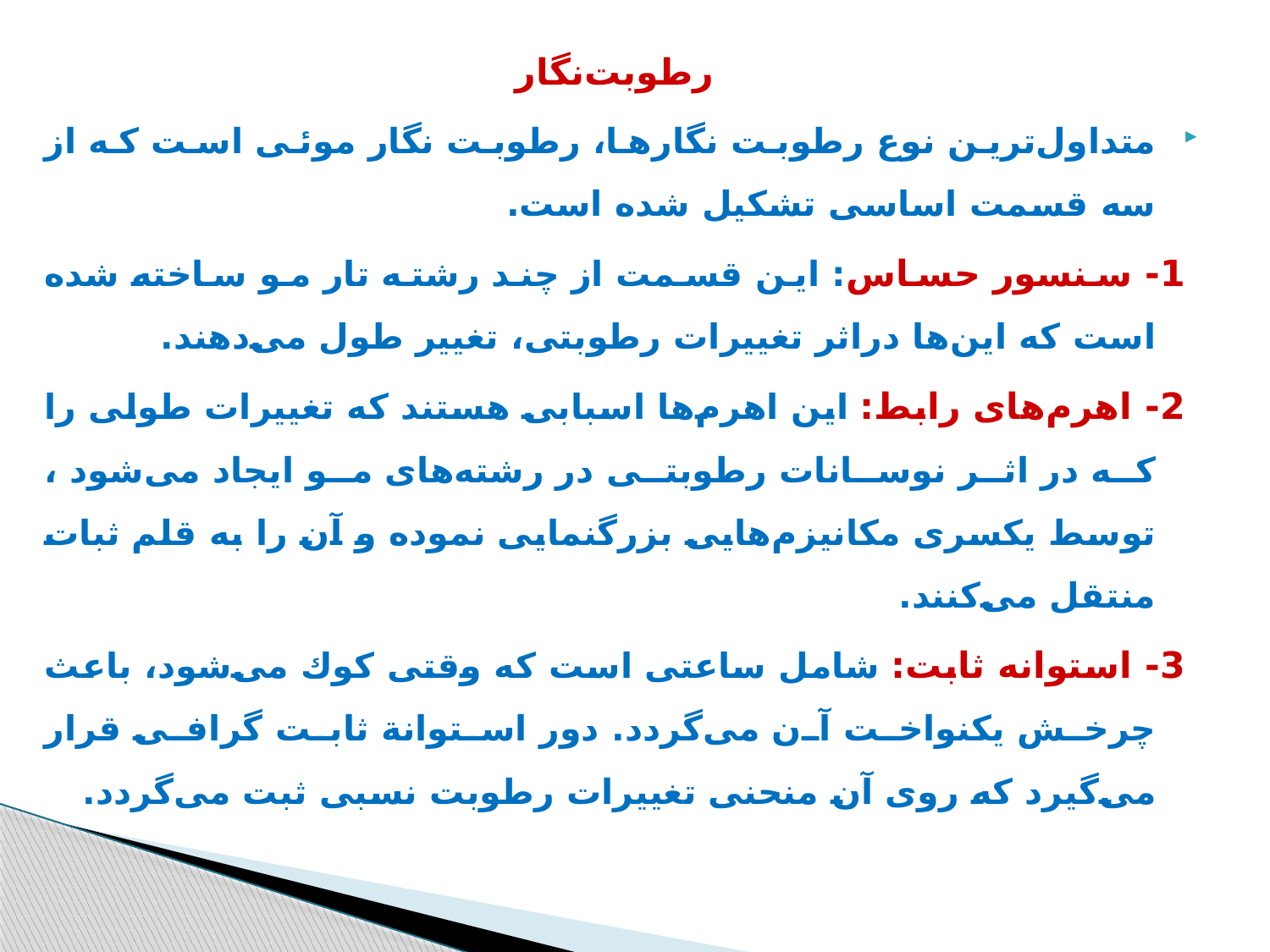

رطوبت‌نگار
متداول‌ترین نوع رطوبت نگارها، رطوبت نگار موئی است كه از سه قسمت اساسی تشكیل شده است.
1- سنسور حساس: این قسمت از چند رشته تار مو ساخته شده است كه این‌ها دراثر تغییرات رطوبتی، تغییر طول می‌دهند.
2- اهرم‌های رابط: این اهرم‌ها اسبابی هستند كه تغییرات طولی را كه در اثر نوسانات رطوبتی در رشته‌های مو ایجاد می‌شود ، توسط یكسری مكانیزم‌هایی بزرگنمایی نموده و آن را به قلم ثبات منتقل می‌كنند.
3- استوانه ثابت: شامل ساعتی است كه وقتی كوك می‌شود، باعث چرخش یكنواخت آن می‌گردد. دور استوانة ثابت گرافی قرار می‌گیرد كه روی آن منحنی تغییرات رطوبت نسبی ثبت می‌گردد.